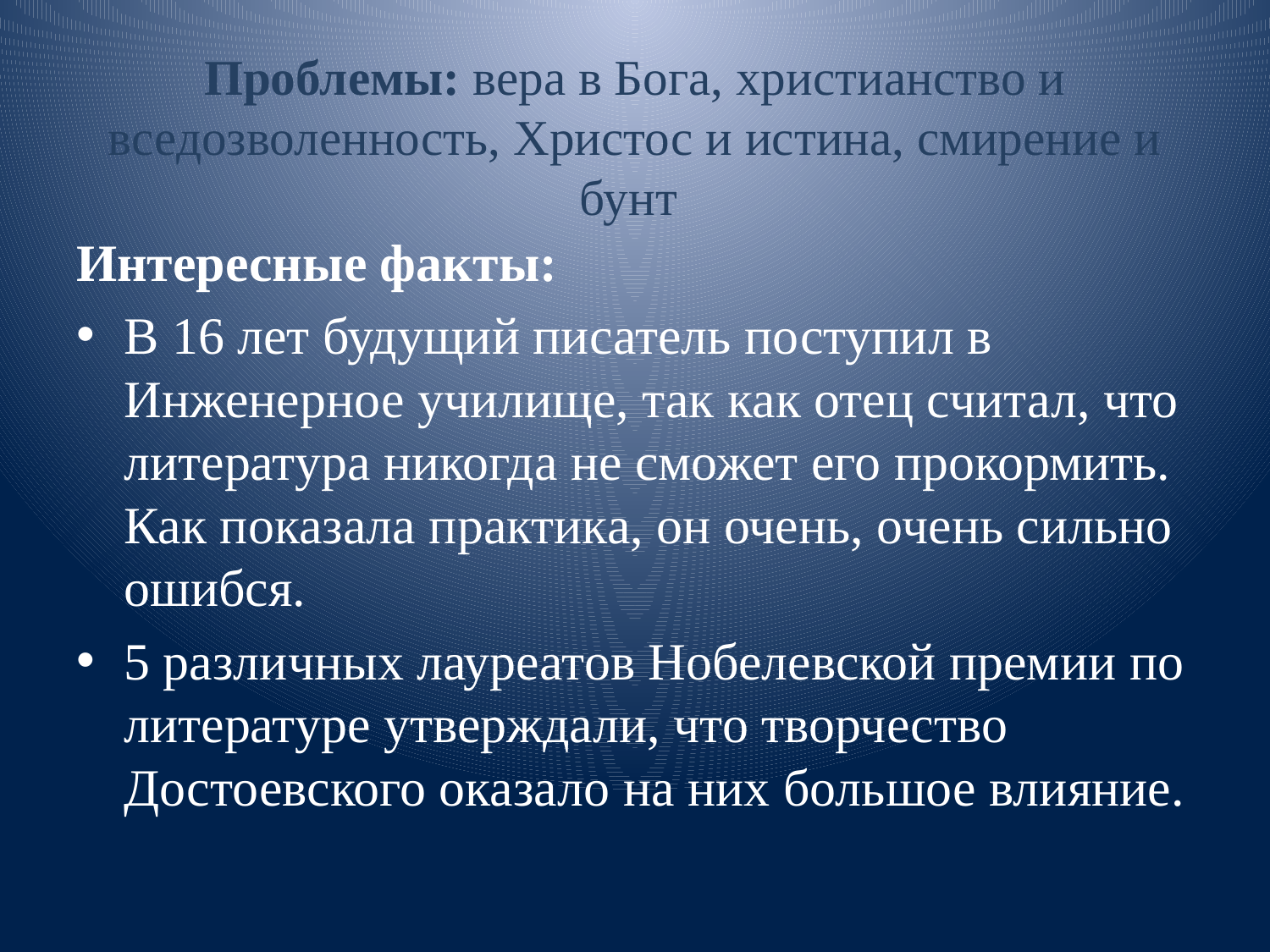

# Проблемы: вера в Бога, христианство и вседозволенность, Христос и истина, смирение и бунт
Интересные факты:
В 16 лет будущий писатель поступил в Инженерное училище, так как отец считал, что литература никогда не сможет его прокормить. Как показала практика, он очень, очень сильно ошибся.
5 различных лауреатов Нобелевской премии по литературе утверждали, что творчество Достоевского оказало на них большое влияние.